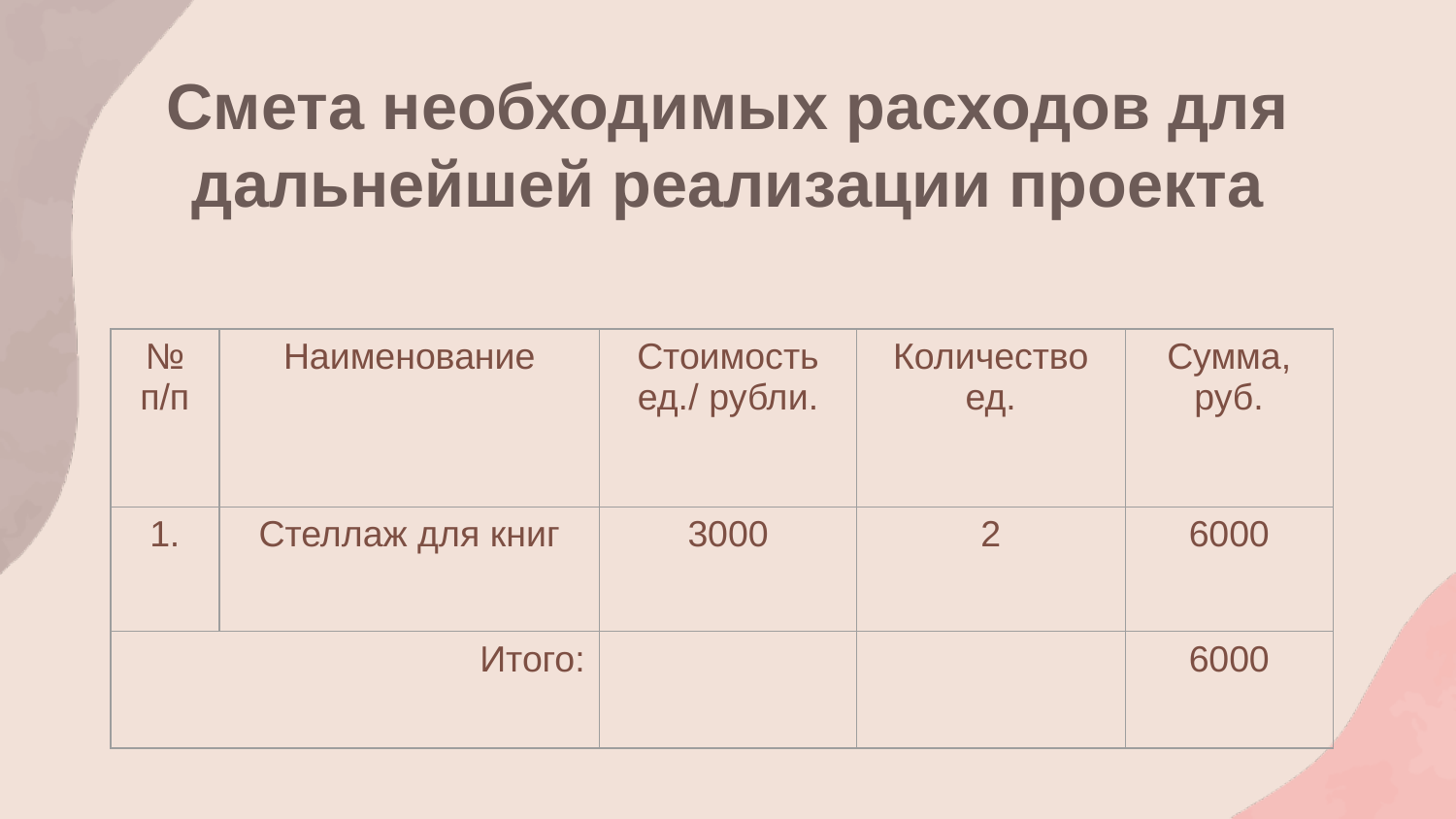

# Смета необходимых расходов для дальнейшей реализации проекта
| № п/п | Наименование | Стоимость ед./ рубли. | Количество ед. | Сумма, руб. |
| --- | --- | --- | --- | --- |
| 1. | Стеллаж для книг | 3000 | 2 | 6000 |
| Итого: |  |  |  | 6000 |